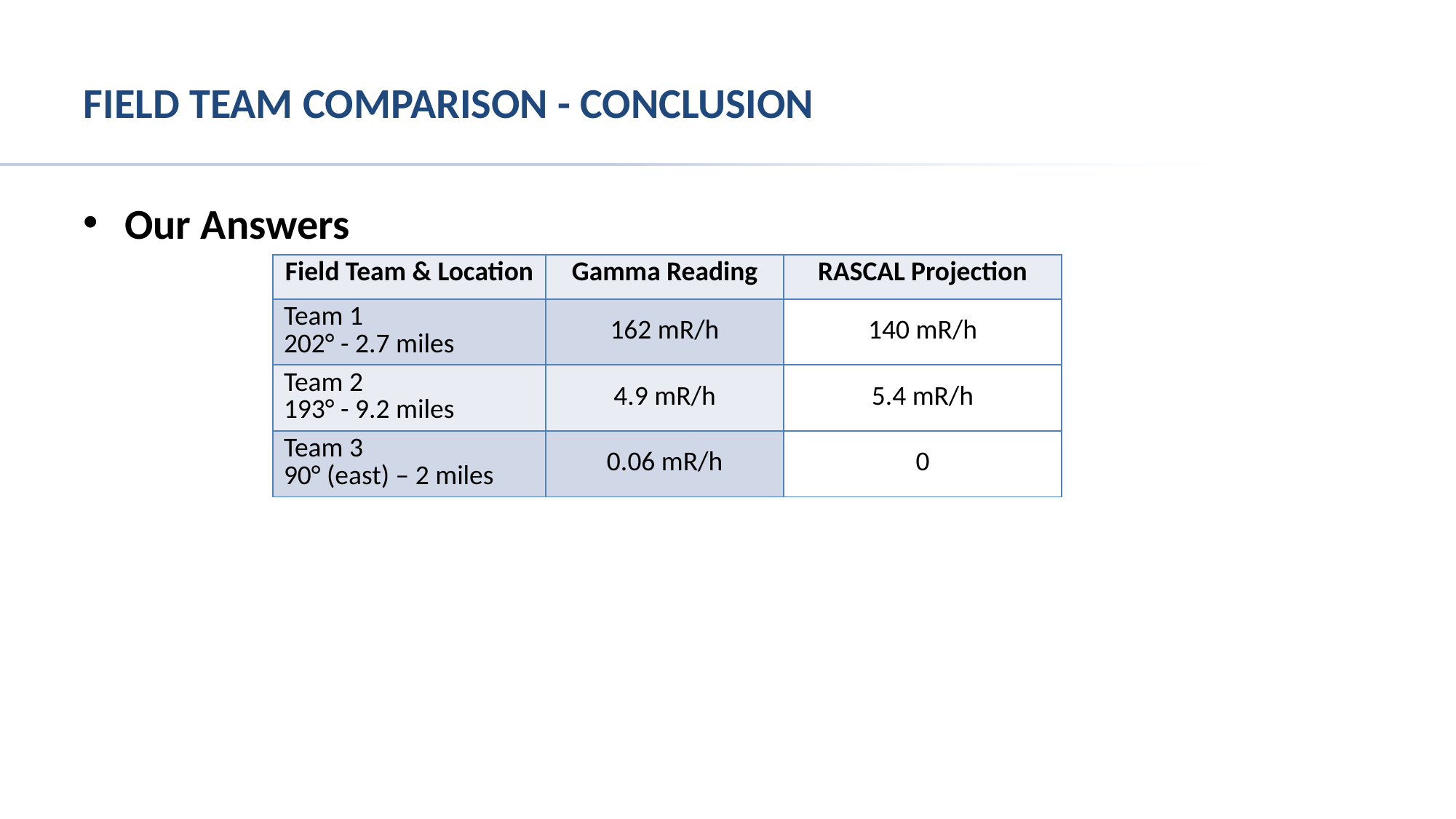

# Field Team Comparison - Conclusion
Our Answers

| Field Team & Location | Gamma Reading | RASCAL Projection |
| --- | --- | --- |
| Team 1 202° - 2.7 miles | 162 mR/h | 140 mR/h |
| Team 2 193° - 9.2 miles | 4.9 mR/h | 5.4 mR/h |
| Team 3 90° (east) – 2 miles | 0.06 mR/h | 0 |